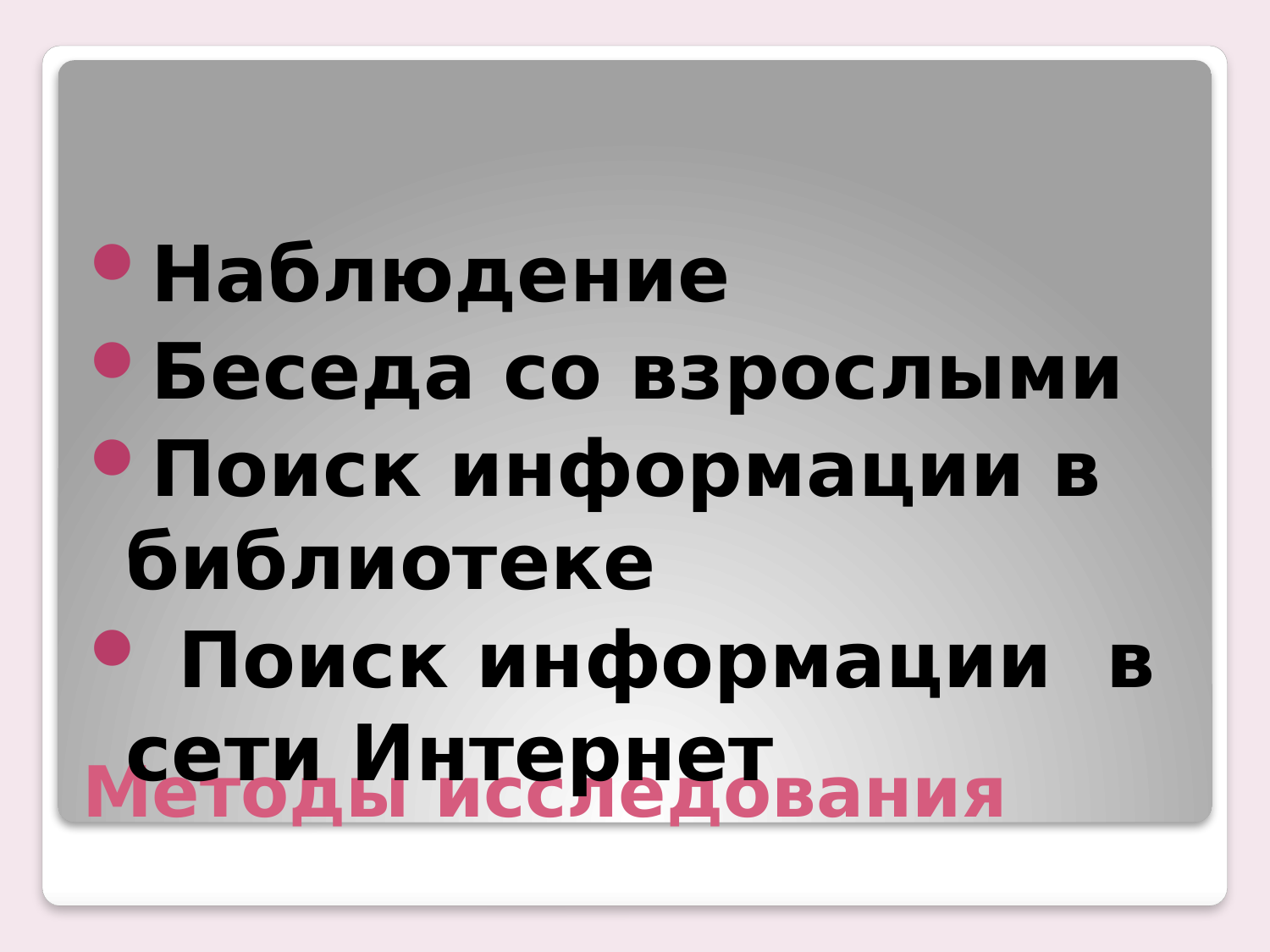

Наблюдение
Беседа со взрослыми
Поиск информации в библиотеке
 Поиск информации  в сети Интернет
# Методы исследования